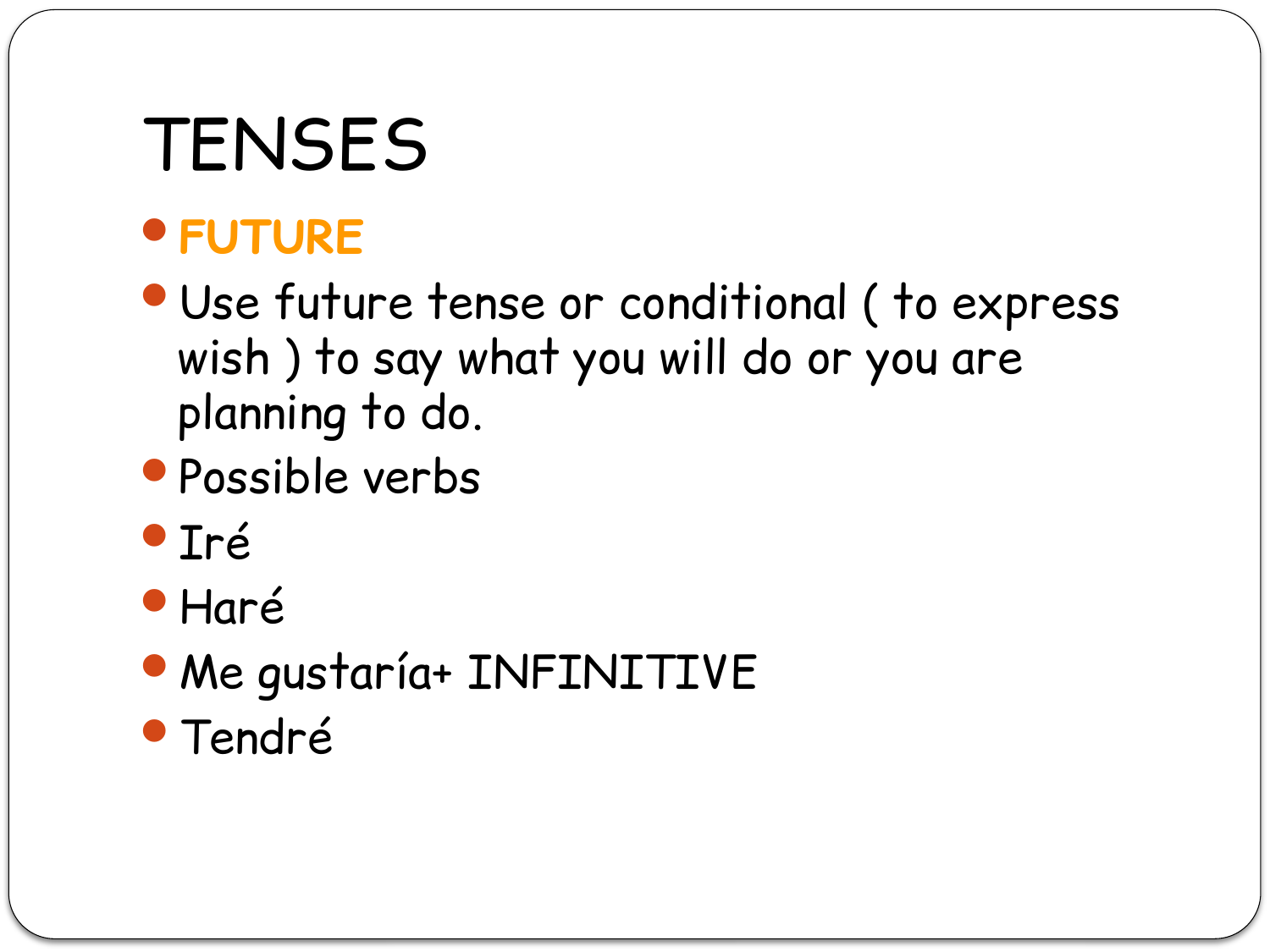

# TENSES
FUTURE
Use future tense or conditional ( to express wish ) to say what you will do or you are planning to do.
Possible verbs
Iré
Haré
Me gustaría+ INFINITIVE
Tendré